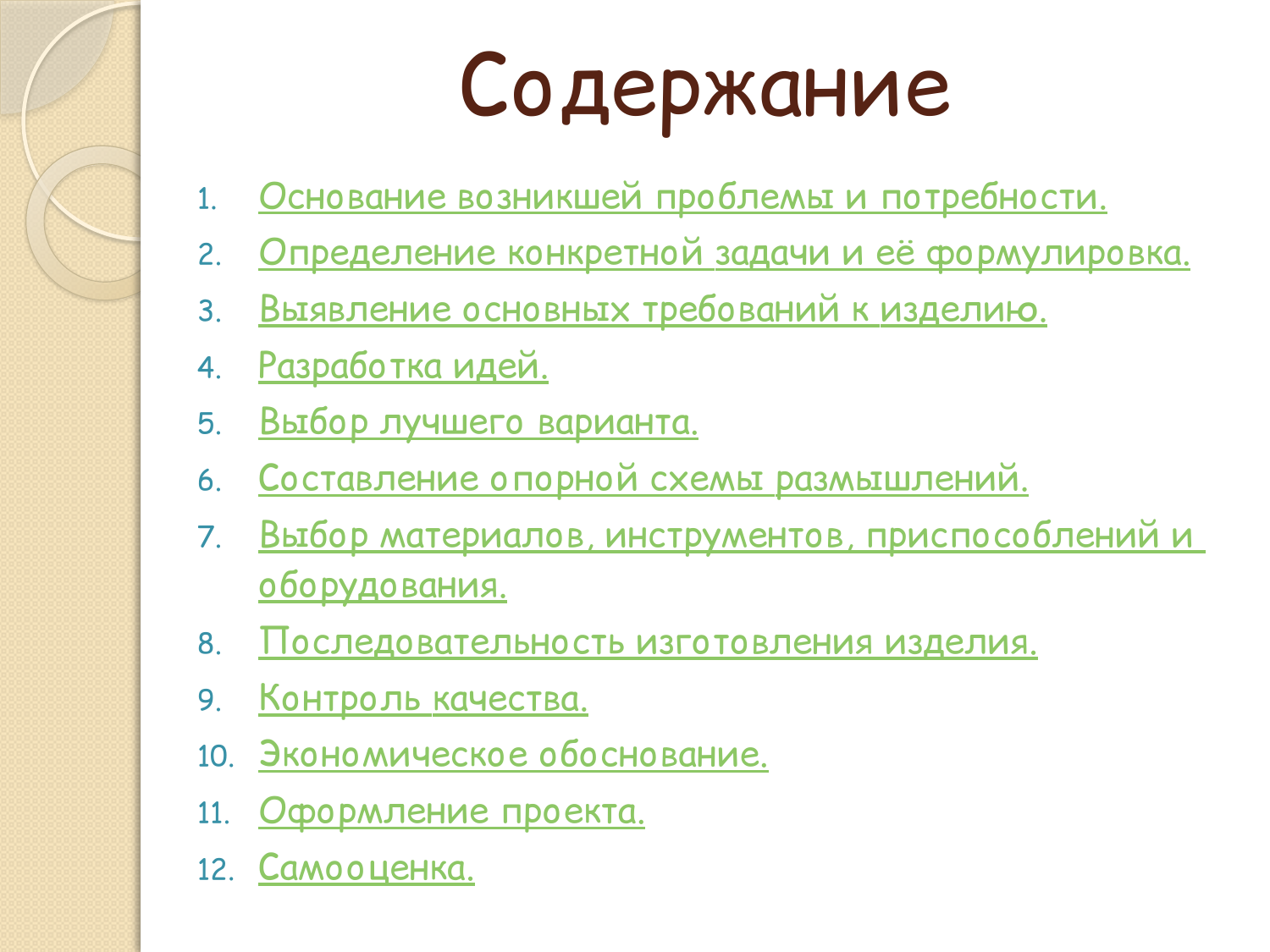

# Содержание
Основание возникшей проблемы и потребности.
Определение конкретной задачи и её формулировка.
Выявление основных требований к изделию.
Разработка идей.
Выбор лучшего варианта.
Составление опорной схемы размышлений.
Выбор материалов, инструментов, приспособлений и оборудования.
Последовательность изготовления изделия.
Контроль качества.
Экономическое обоснование.
Оформление проекта.
Самооценка.